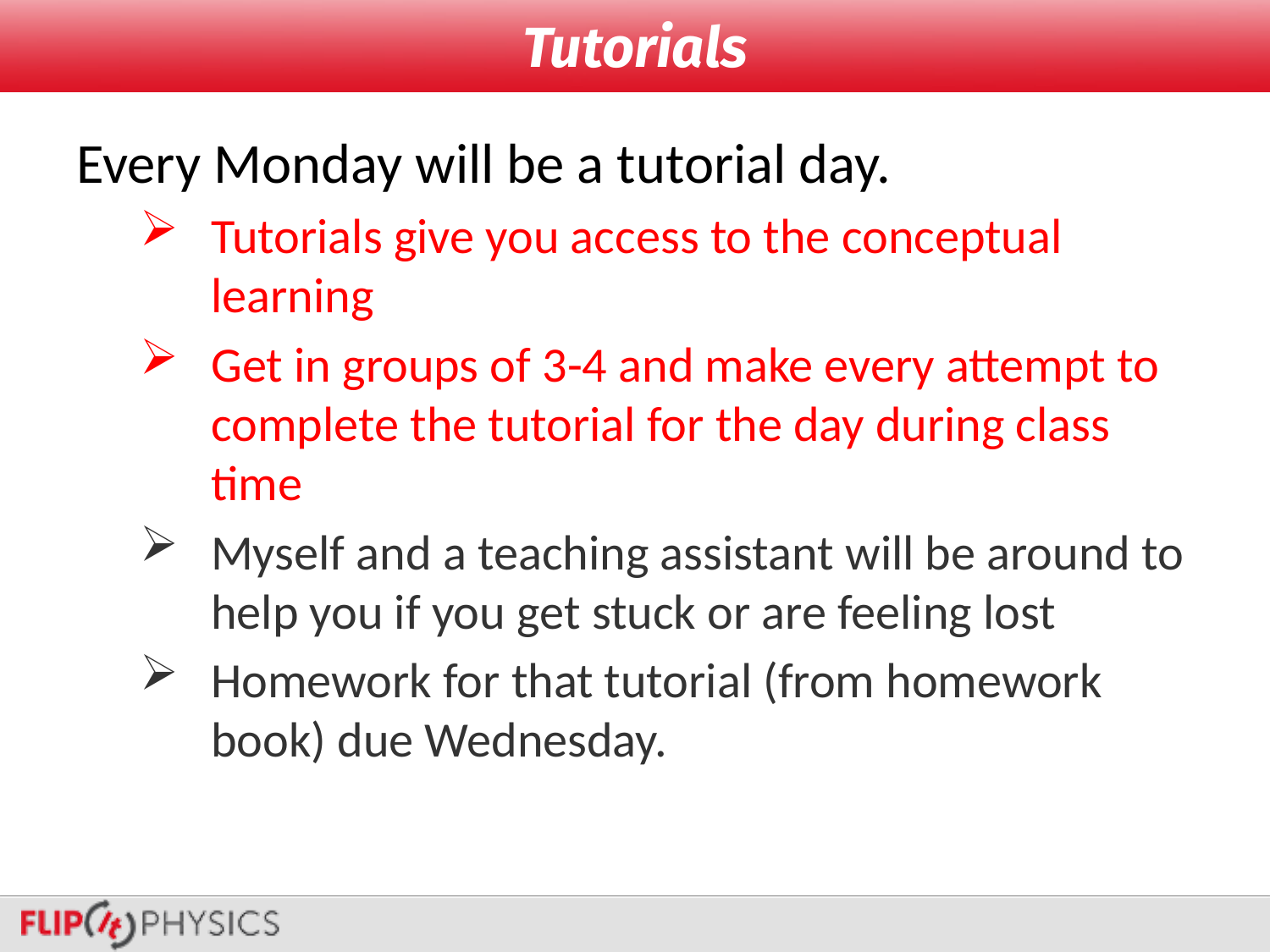

# Tutorials
Every Monday will be a tutorial day.
Tutorials give you access to the conceptual learning
Get in groups of 3-4 and make every attempt to complete the tutorial for the day during class time
Myself and a teaching assistant will be around to help you if you get stuck or are feeling lost
Homework for that tutorial (from homework book) due Wednesday.